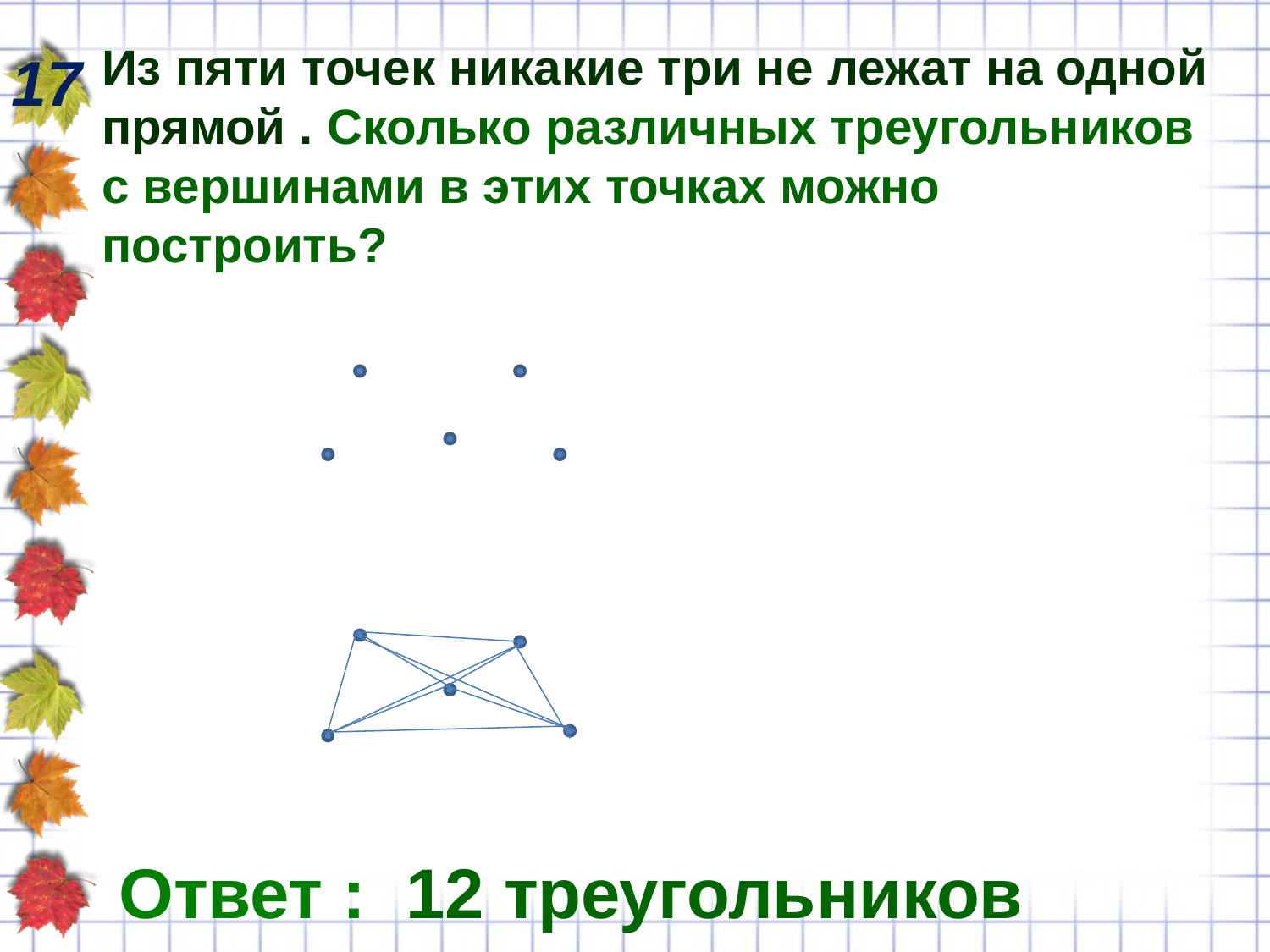

Из пяти точек никакие три не лежат на одной прямой . Сколько различных треугольников с вершинами в этих точках можно построить?
17

 Ответ :  12 треугольников